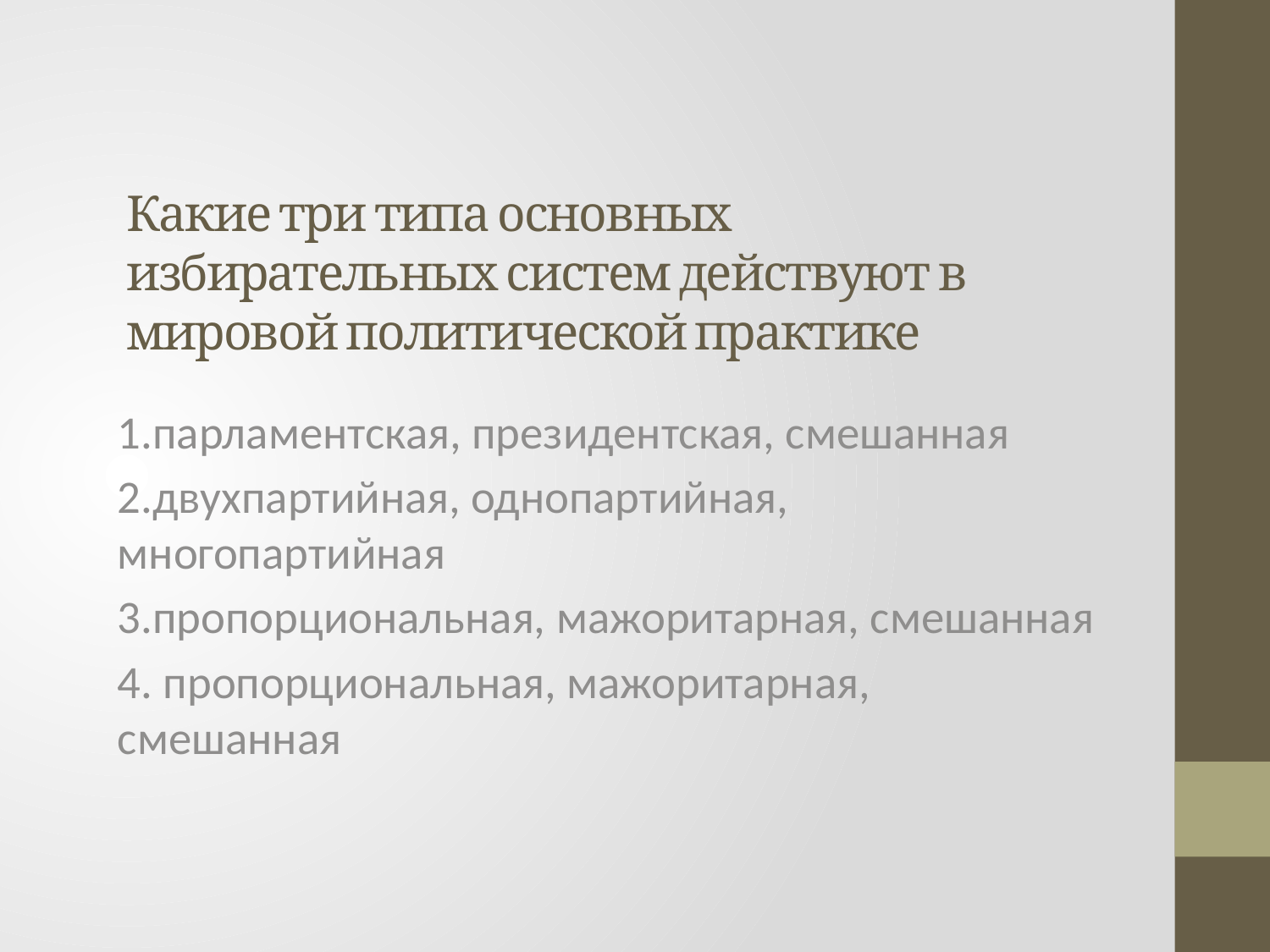

# Какие три типа основных избирательных систем действуют в мировой политической практике
1.парламентская, президентская, смешанная
2.двухпартийная, однопартийная, многопартийная
3.пропорциональная, мажоритарная, смешанная
4. пропорциональная, мажоритарная, смешанная